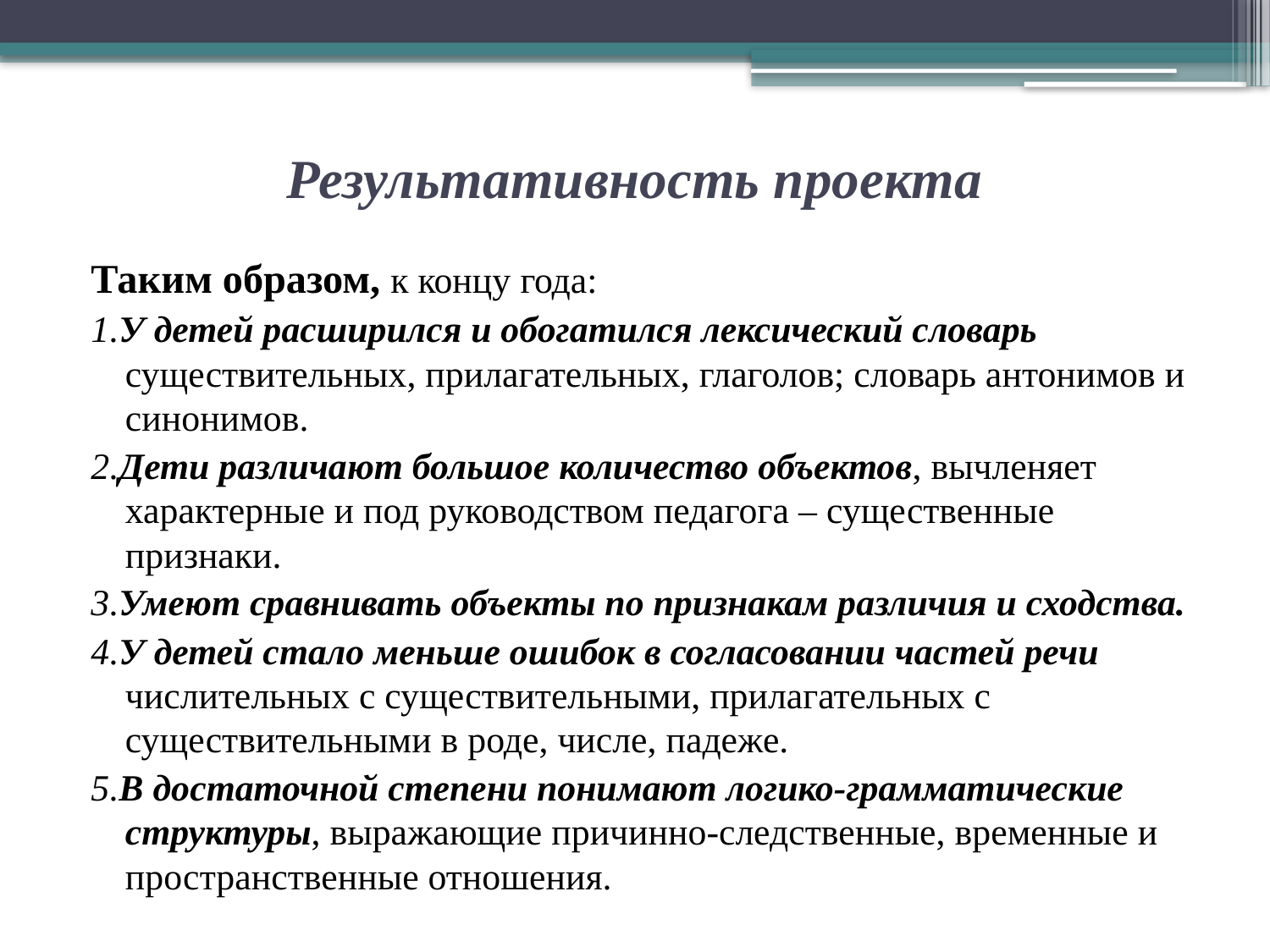

# Результативность проекта
Таким образом, к концу года:
1.У детей расширился и обогатился лексический словарь существительных, прилагательных, глаголов; словарь антонимов и синонимов.
2.Дети различают большое количество объектов, вычленяет характерные и под руководством педагога – существенные признаки.
3.Умеют сравнивать объекты по признакам различия и сходства.
4.У детей стало меньше ошибок в согласовании частей речи числительных с существительными, прилагательных с существительными в роде, числе, падеже.
5.В достаточной степени понимают логико-грамматические структуры, выражающие причинно-следственные, временные и пространственные отношения.